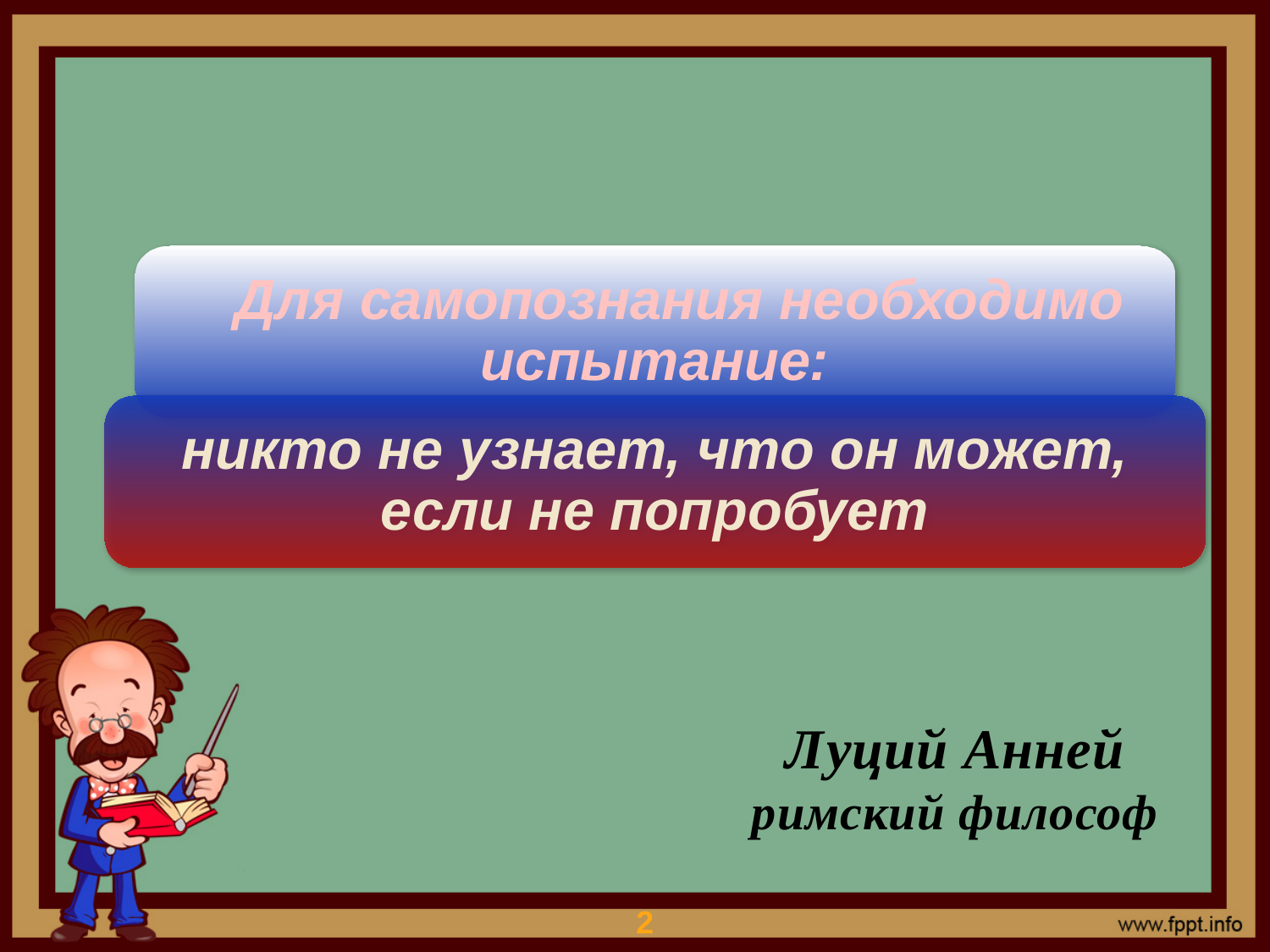

Для самопознания необходимо испытание:
никто не узнает, что он может, если не попробует
Луций Анней
римский философ
2